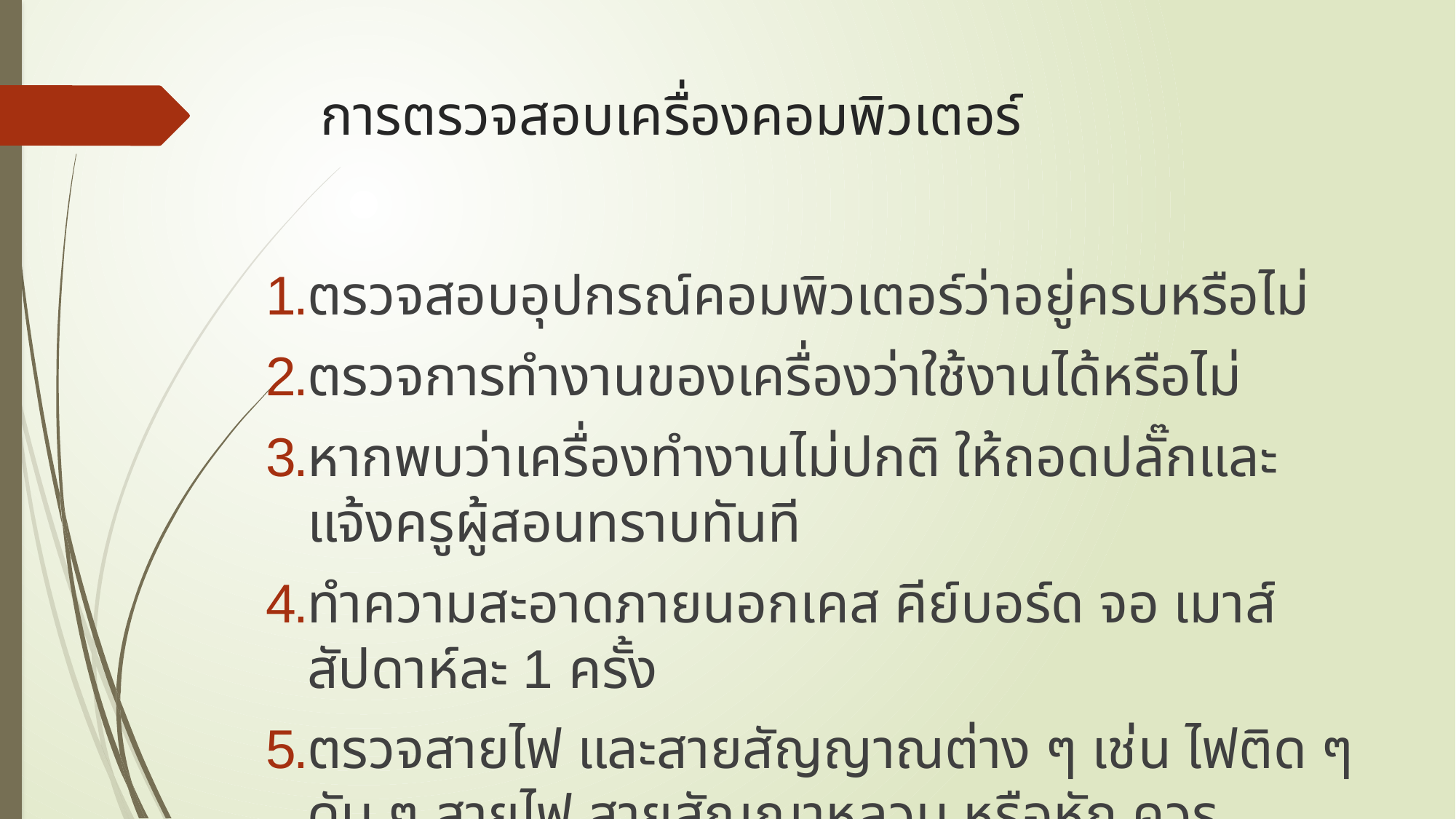

# การตรวจสอบเครื่องคอมพิวเตอร์
ตรวจสอบอุปกรณ์คอมพิวเตอร์ว่าอยู่ครบหรือไม่
ตรวจการทำงานของเครื่องว่าใช้งานได้หรือไม่
หากพบว่าเครื่องทำงานไม่ปกติ ให้ถอดปลั๊กและแจ้งครูผู้สอนทราบทันที
ทำความสะอาดภายนอกเคส คีย์บอร์ด จอ เมาส์ สัปดาห์ละ 1 ครั้ง
ตรวจสายไฟ และสายสัญญาณต่าง ๆ เช่น ไฟติด ๆ ดับ ๆ สายไฟ สายสัญญาหลวม หรือหัก ควรเปลี่ยนใหม่